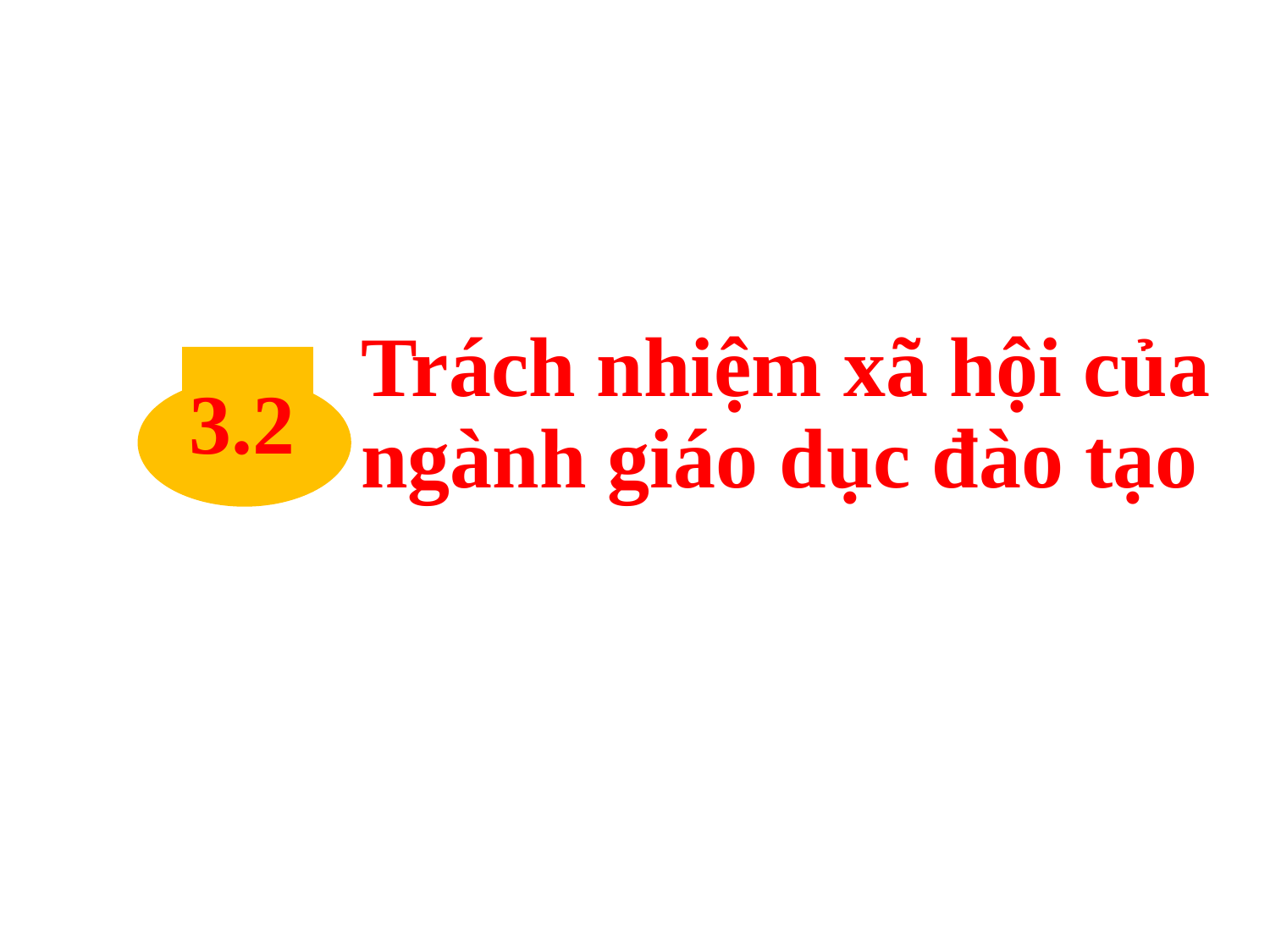

Trách nhiệm xã hội của ngành giáo dục đào tạo
3.2